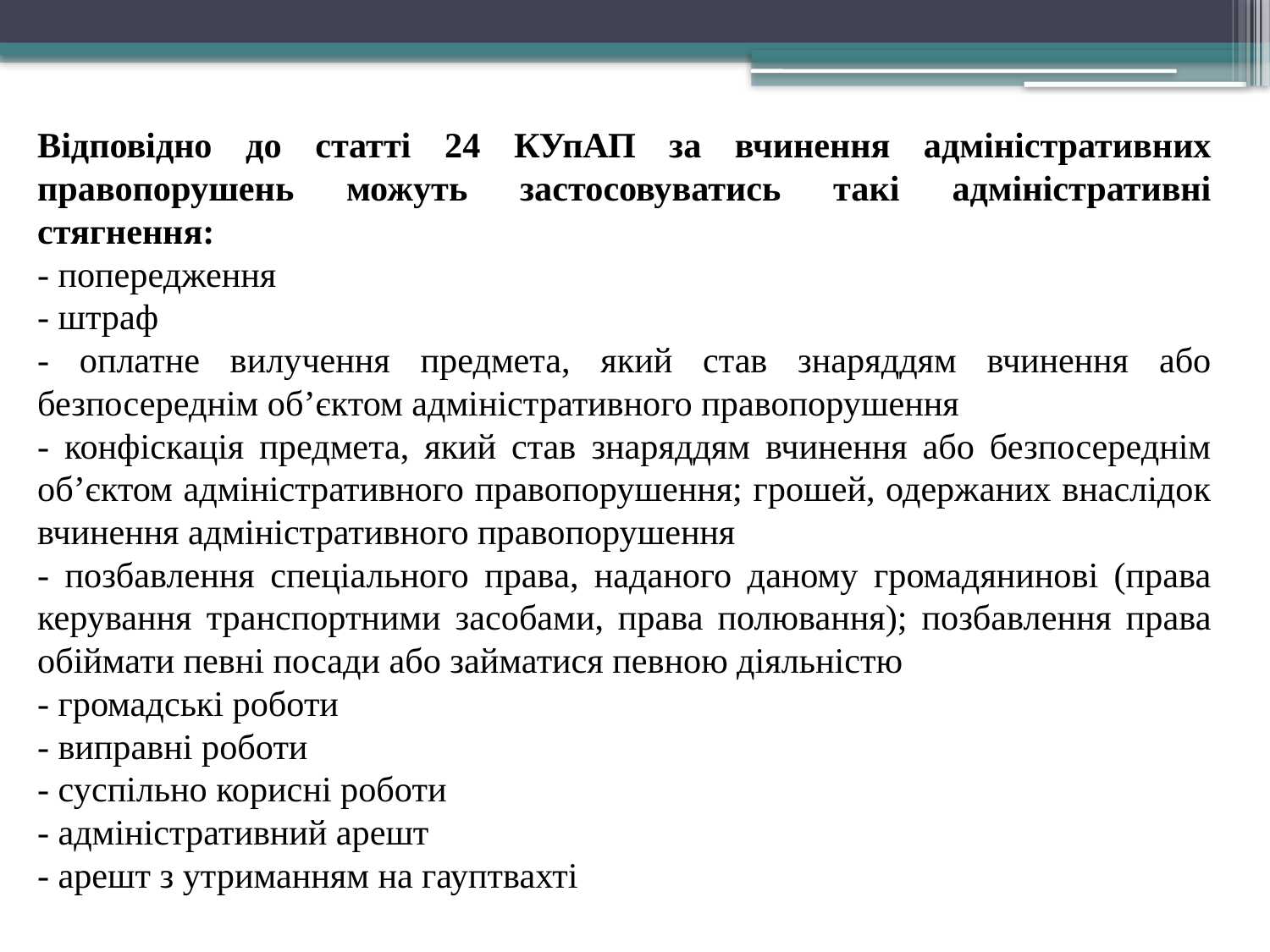

Відповідно до статті 24 КУпАП за вчинення адміністративних правопорушень можуть застосовуватись такі адміністративні стягнення:
- попередження
- штраф
- оплатне вилучення предмета, який став знаряддям вчинення або безпосереднім об’єктом адміністративного правопорушення
- конфіскація предмета, який став знаряддям вчинення або безпосереднім об’єктом адміністративного правопорушення; грошей, одержаних внаслідок вчинення адміністративного правопорушення
- позбавлення спеціального права, наданого даному громадянинові (права керування транспортними засобами, права полювання); позбавлення права обіймати певні посади або займатися певною діяльністю
- громадські роботи
- виправні роботи
- суспільно корисні роботи
- адміністративний арешт
- арешт з утриманням на гауптвахті